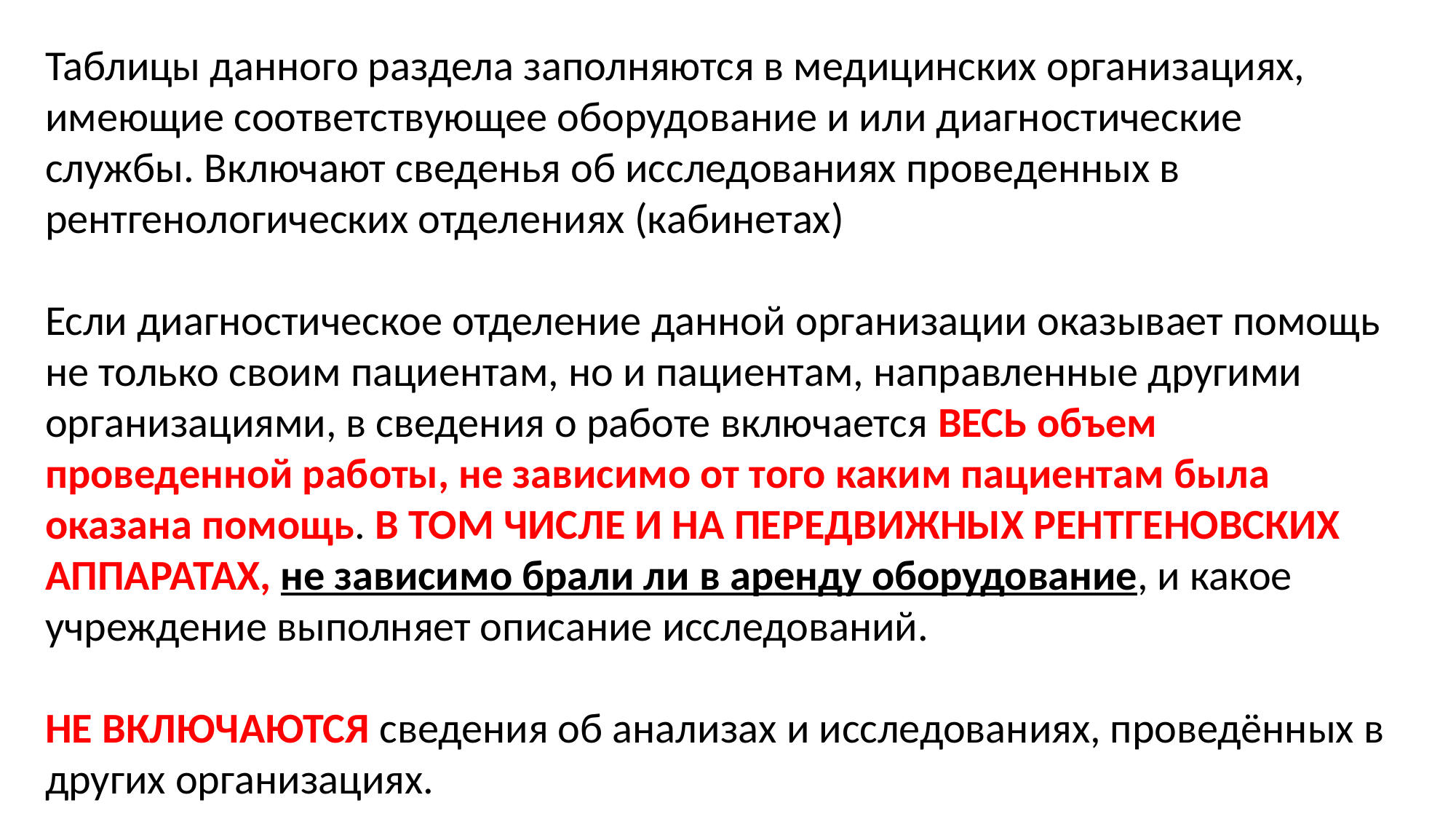

Таблицы данного раздела заполняются в медицинских организациях, имеющие соответствующее оборудование и или диагностические службы. Включают сведенья об исследованиях проведенных в рентгенологических отделениях (кабинетах)

Если диагностическое отделение данной организации оказывает помощь не только своим пациентам, но и пациентам, направленные другими организациями, в сведения о работе включается ВЕСЬ объем проведенной работы, не зависимо от того каким пациентам была оказана помощь. В ТОМ ЧИСЛЕ И НА ПЕРЕДВИЖНЫХ РЕНТГЕНОВСКИХ АППАРАТАХ, не зависимо брали ли в аренду оборудование, и какое учреждение выполняет описание исследований.

НЕ ВКЛЮЧАЮТСЯ сведения об анализах и исследованиях, проведённых в других организациях.